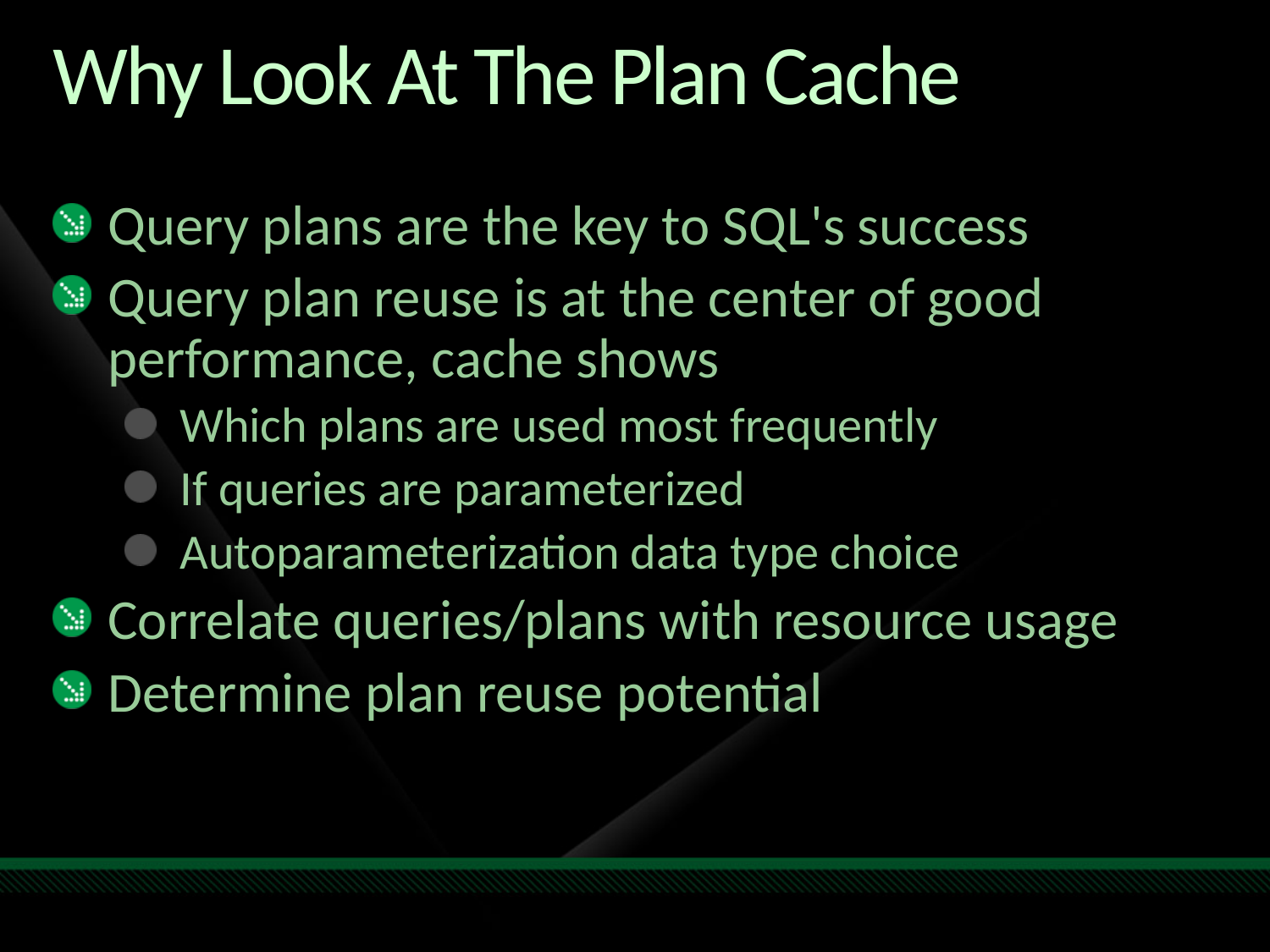

# Why Look At The Plan Cache
Query plans are the key to SQL's success
Query plan reuse is at the center of good performance, cache shows
Which plans are used most frequently
If queries are parameterized
Autoparameterization data type choice
Correlate queries/plans with resource usage
Determine plan reuse potential